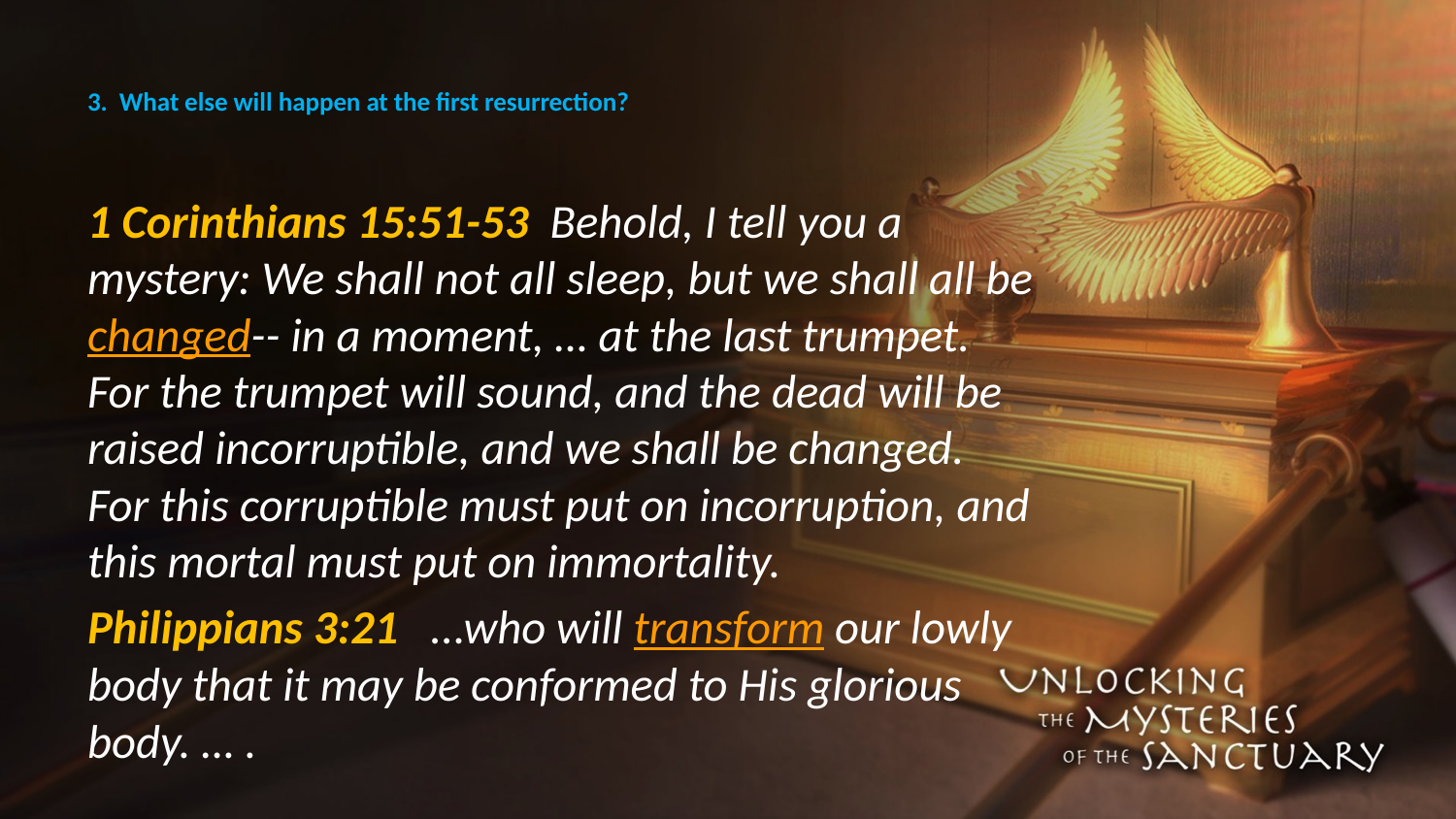

# 3.  What else will happen at the first resurrection?
1 Corinthians 15:51-53  Behold, I tell you a mystery: We shall not all sleep, but we shall all be changed-- in a moment, … at the last trumpet.  For the trumpet will sound, and the dead will be raised incorruptible, and we shall be changed.  For this corruptible must put on incorruption, and this mortal must put on immortality.
Philippians 3:21   …who will transform our lowly body that it may be conformed to His glorious body. … .